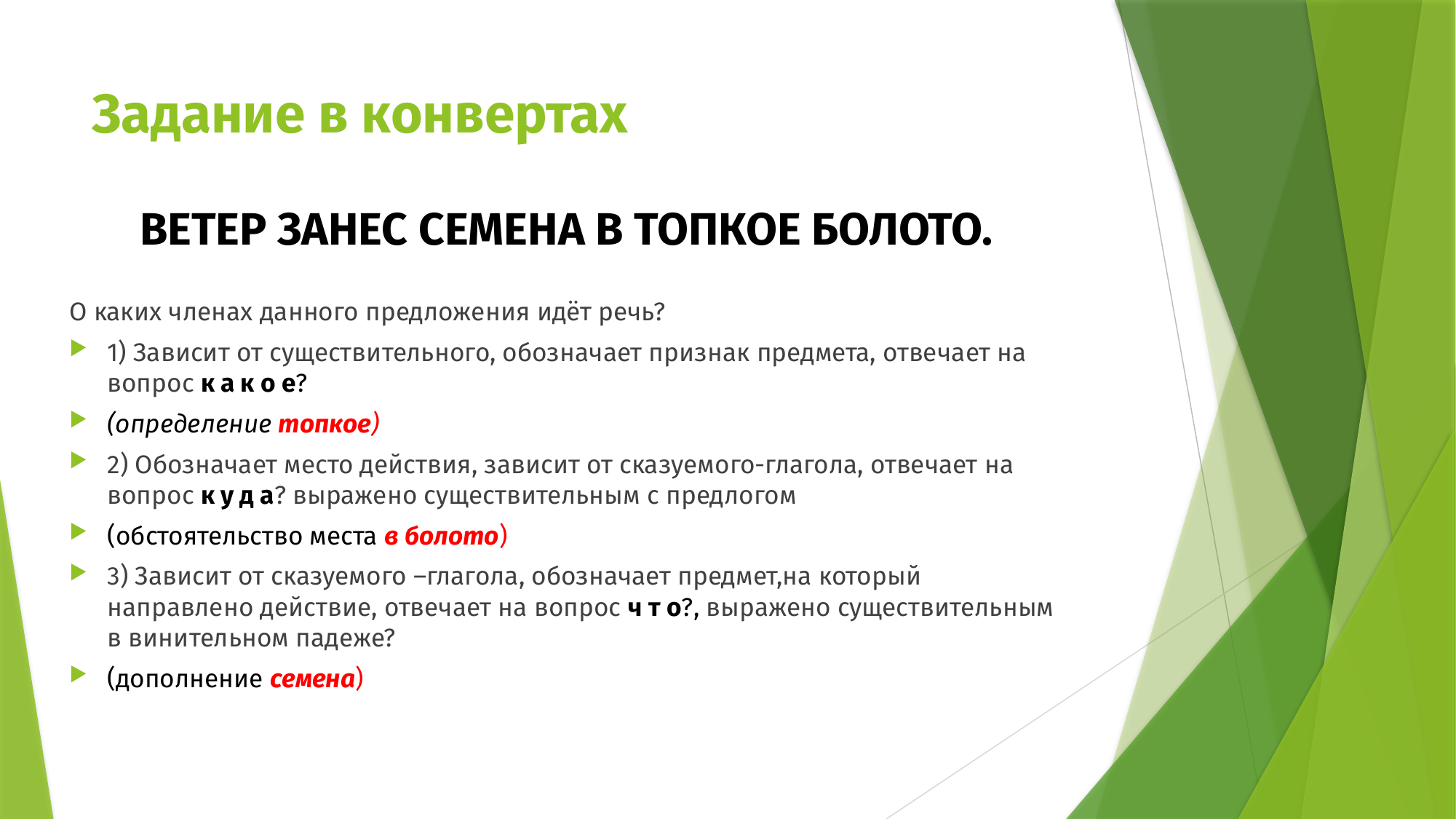

# Задание в конвертах
Ветер занес семена в топкое болото.

О каких членах данного предложения идёт речь?
1) Зависит от существительного, обозначает признак предмета, отвечает на вопрос к а к о е?
(определение топкое)
2) Обозначает место действия, зависит от сказуемого-глагола, отвечает на вопрос к у д а? выражено существительным с предлогом
(обстоятельство места в болото)
3) Зависит от сказуемого –глагола, обозначает предмет,на который направлено действие, отвечает на вопрос ч т о?, выражено существительным в винительном падеже?
(дополнение семена)